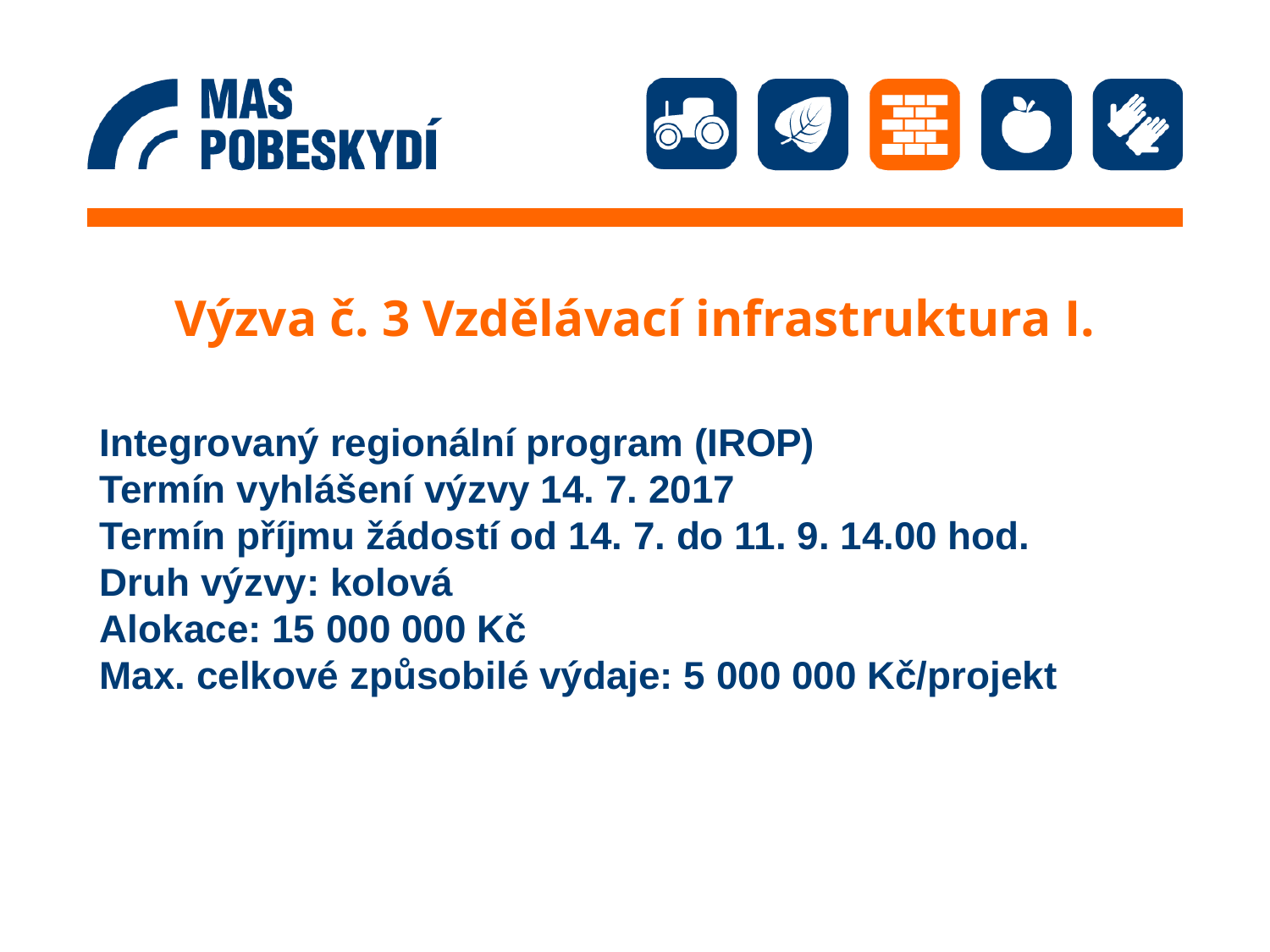

# Výzva č. 3 Vzdělávací infrastruktura I.
Integrovaný regionální program (IROP)
Termín vyhlášení výzvy 14. 7. 2017
Termín příjmu žádostí od 14. 7. do 11. 9. 14.00 hod.
Druh výzvy: kolová
Alokace: 15 000 000 Kč
Max. celkové způsobilé výdaje: 5 000 000 Kč/projekt